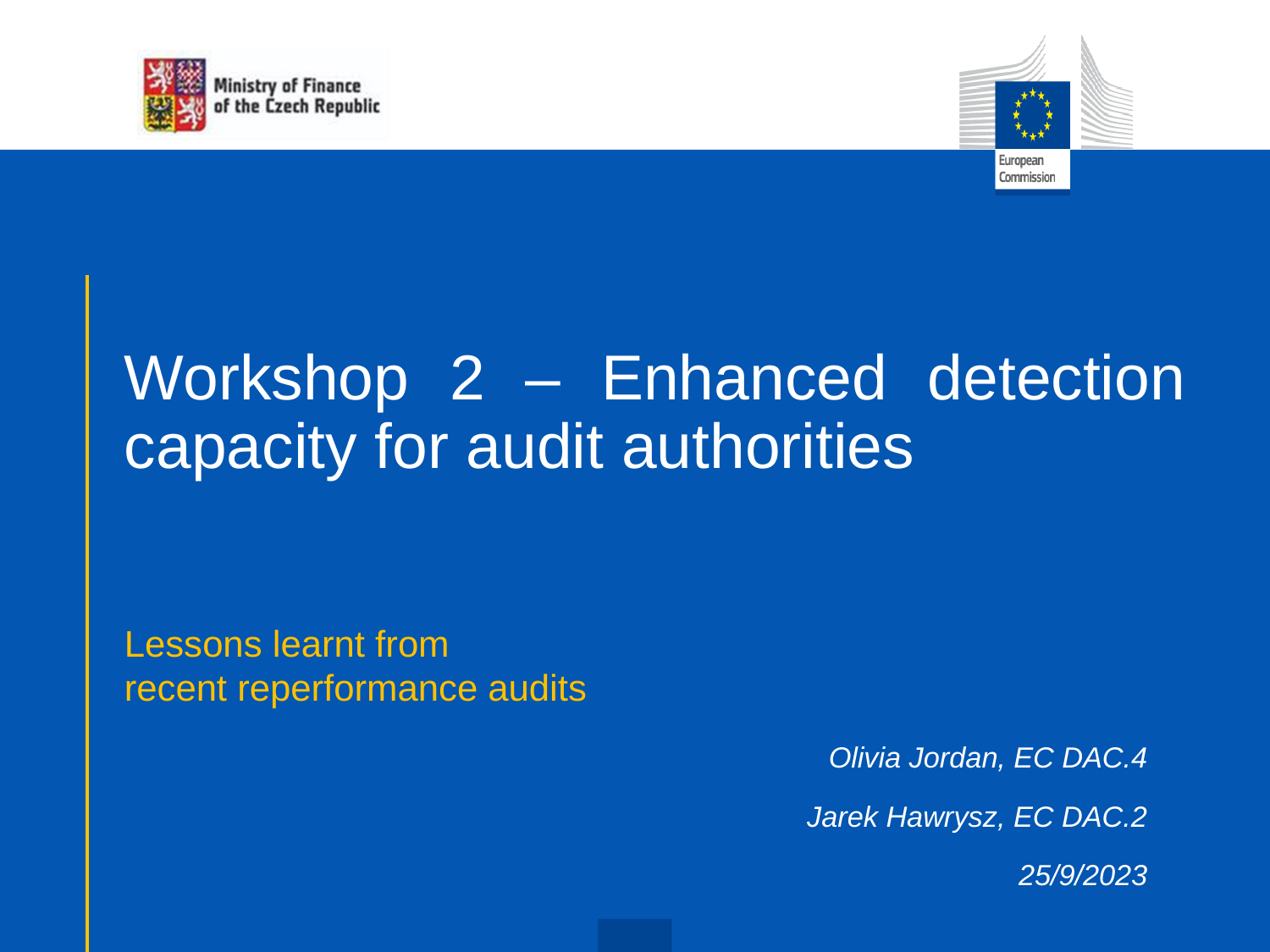

# Workshop 2 – Enhanced detection capacity for audit authorities
Lessons learnt from
recent reperformance audits
Olivia Jordan, EC DAC.4
Jarek Hawrysz, EC DAC.2
25/9/2023